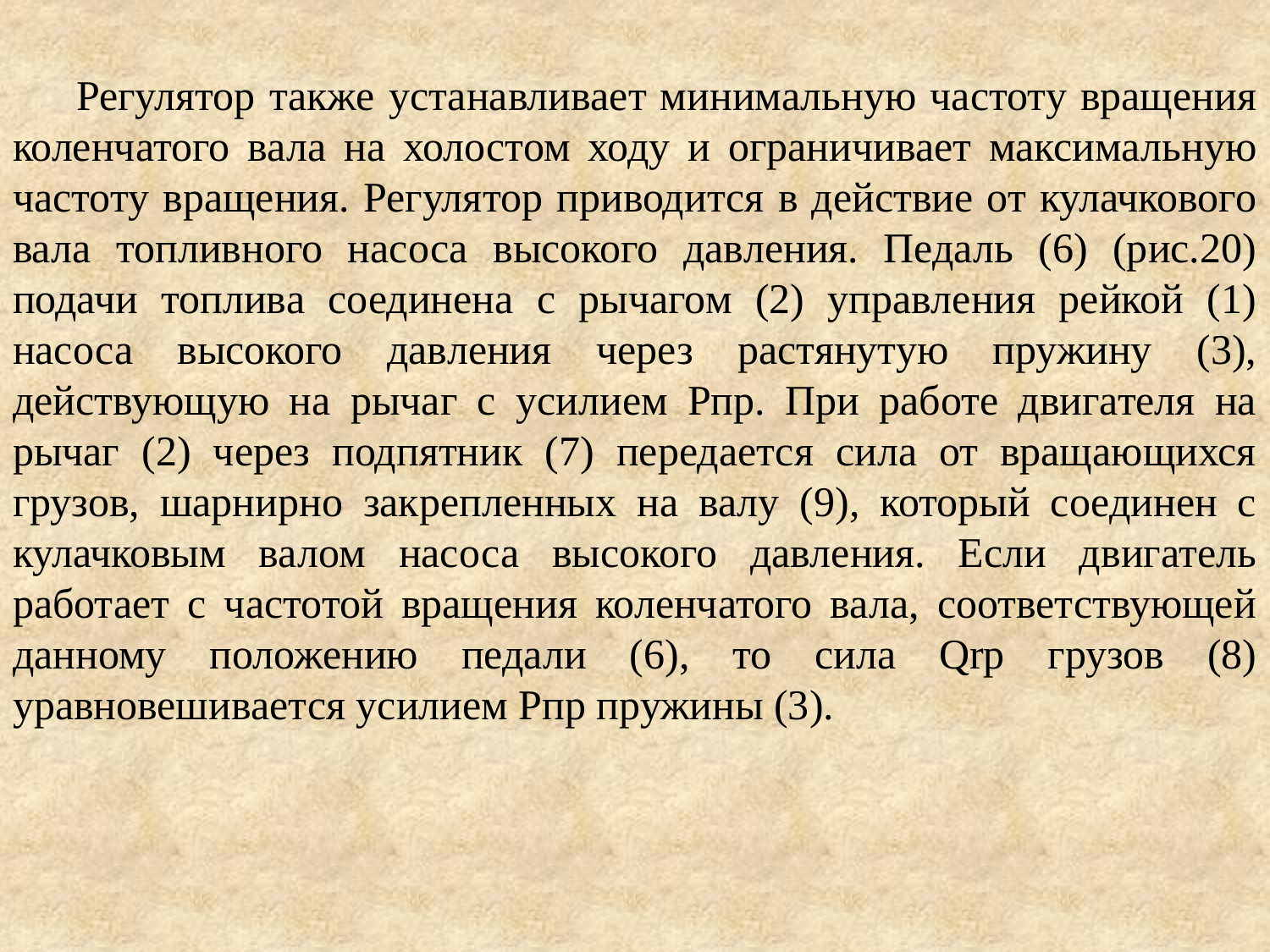

Регулятор также устанавливает минимальную частоту вращения коленчатого вала на холостом ходу и ограничивает максимальную частоту вращения. Регулятор приводится в действие от кулачкового вала топливного насоса высокого давления. Педаль (6) (рис.20) подачи топлива соединена с рычагом (2) управления рейкой (1) насоса высокого давления через растянутую пружину (3), действующую на рычаг с усилием Рпр. При работе двигателя на рычаг (2) через подпятник (7) передается сила от вращающихся грузов, шарнирно закрепленных на валу (9), который соединен с кулачковым валом насоса высокого давления. Если двигатель работает с частотой вращения коленчатого вала, соответствующей данному положению педали (6), то сила Qrp грузов (8) уравновешивается усилием Рпр пружины (3).